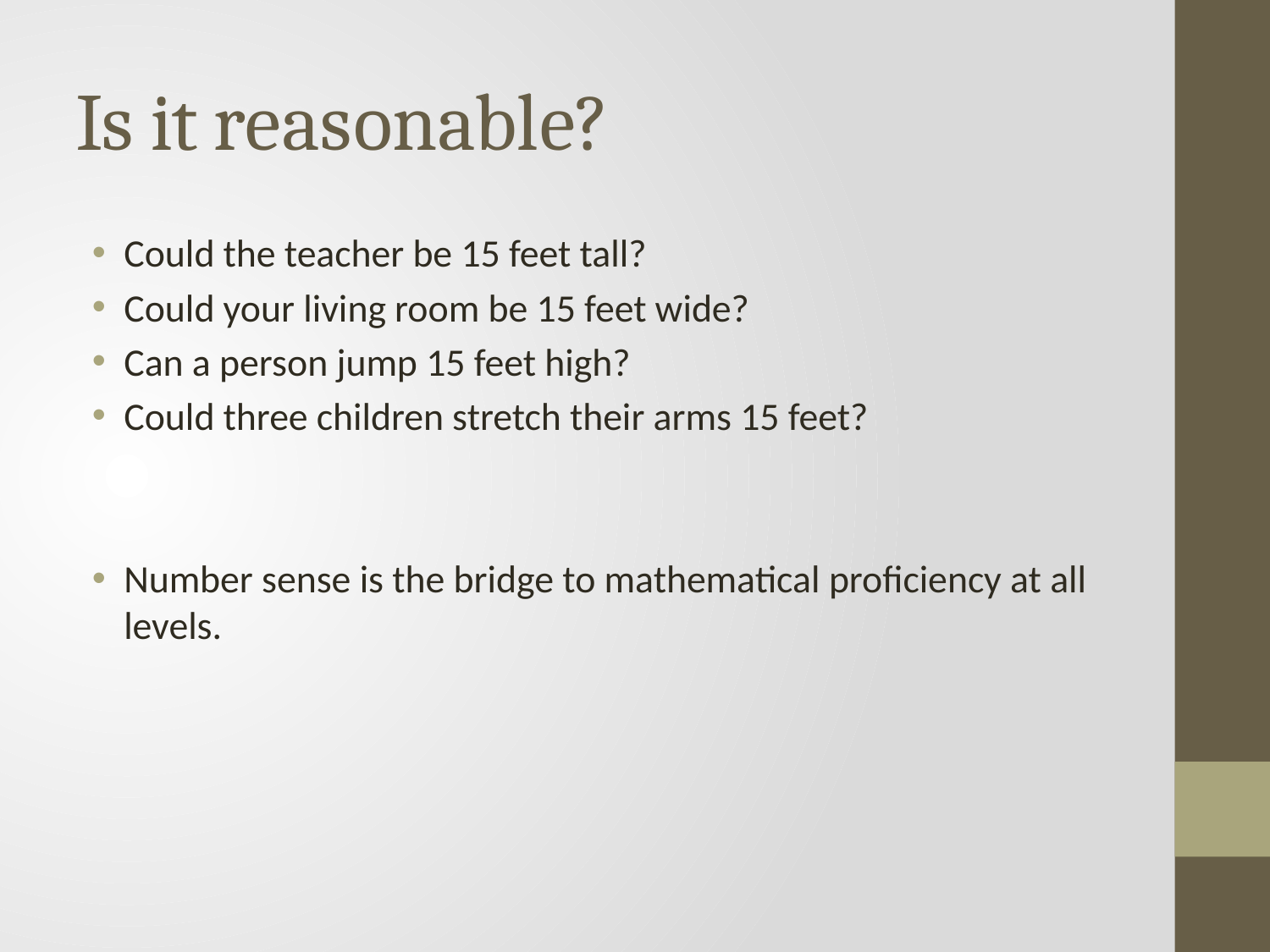

# Is it reasonable?
Could the teacher be 15 feet tall?
Could your living room be 15 feet wide?
Can a person jump 15 feet high?
Could three children stretch their arms 15 feet?

Number sense is the bridge to mathematical proficiency at all levels.